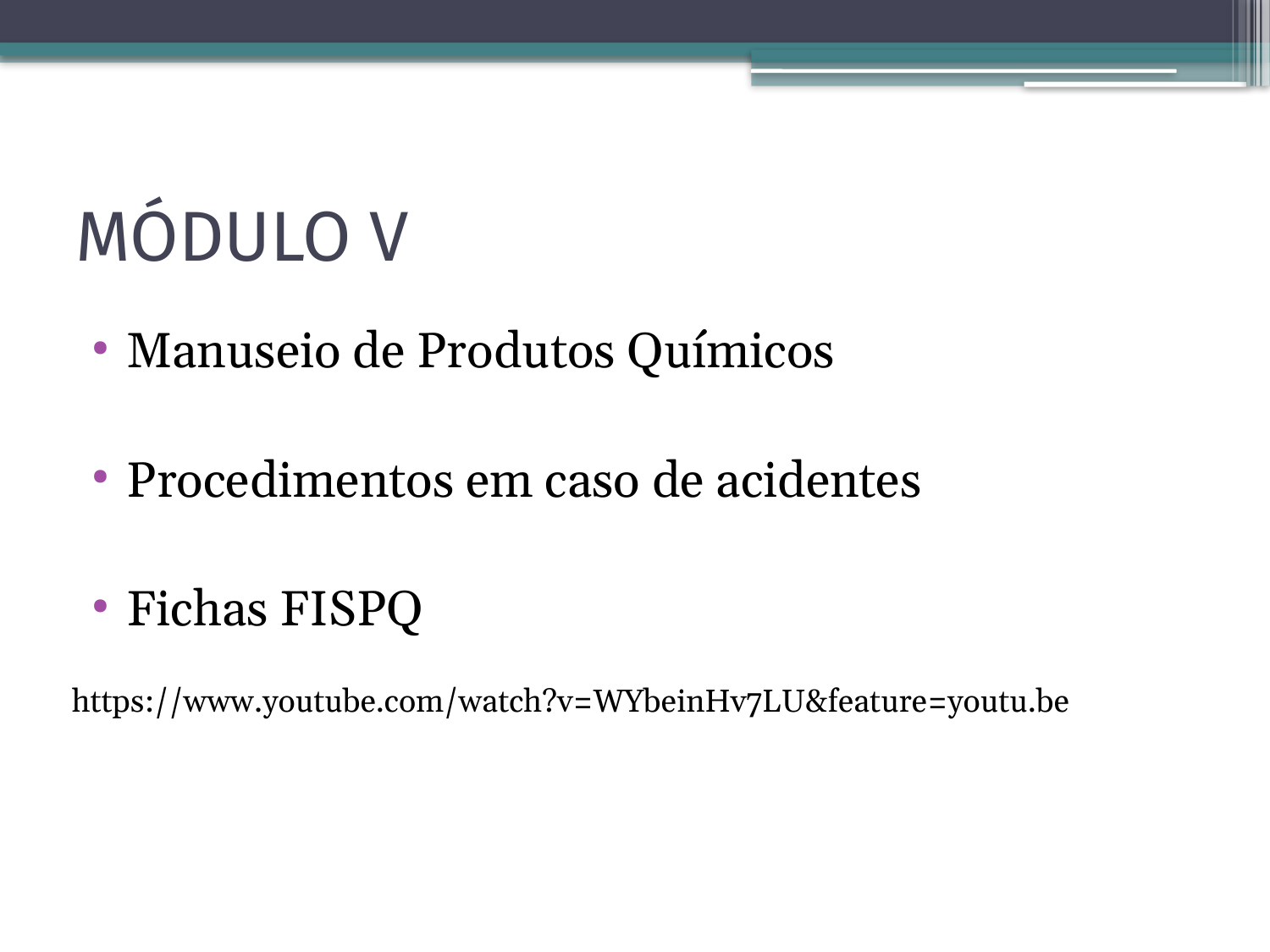

# MÓDULO V
Manuseio de Produtos Químicos

Procedimentos em caso de acidentes

Fichas FISPQ

https://www.youtube.com/watch?v=WYbeinHv7LU&feature=youtu.be